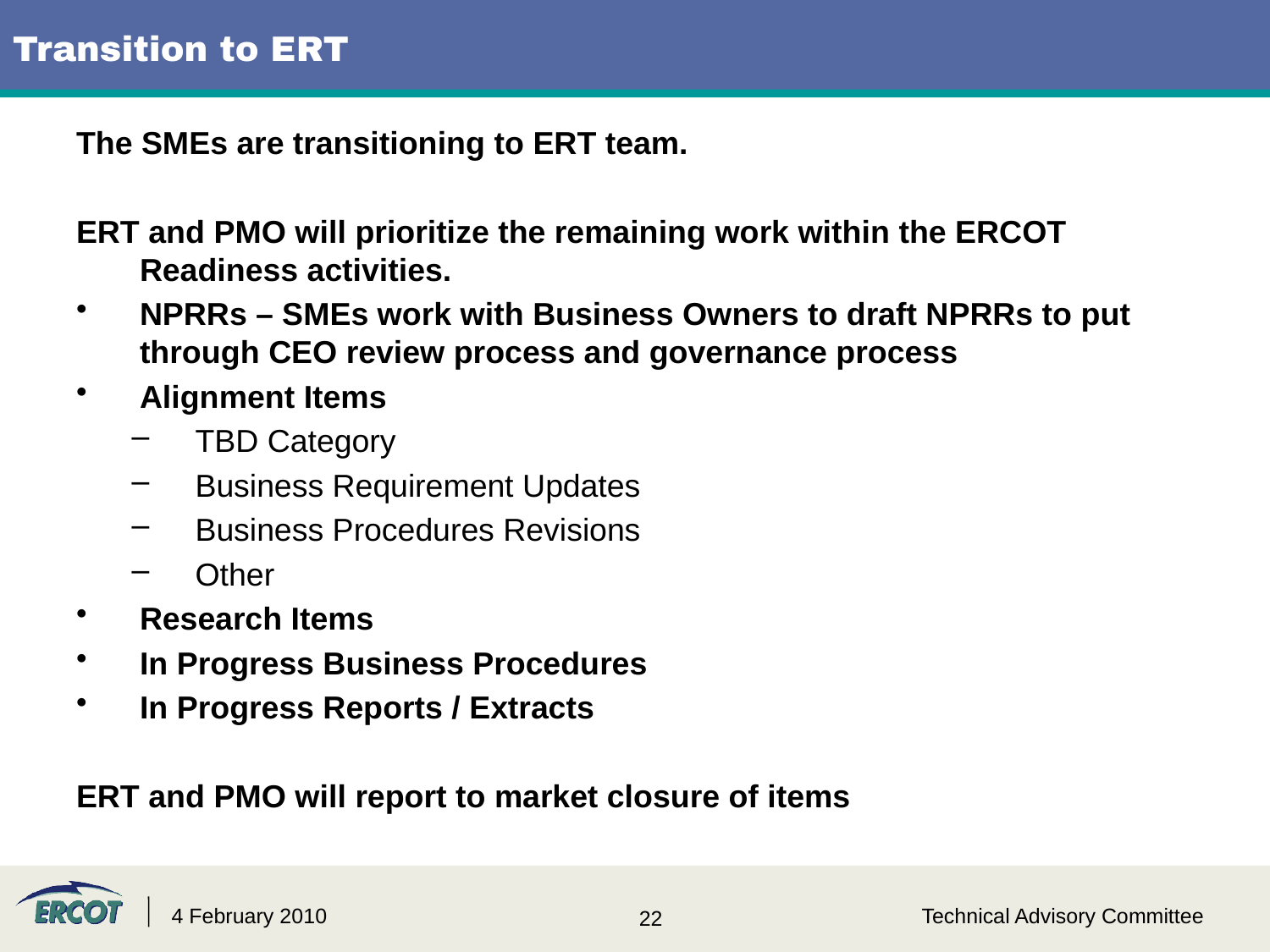

# Transition to ERT
The SMEs are transitioning to ERT team.

ERT and PMO will prioritize the remaining work within the ERCOT Readiness activities.
NPRRs – SMEs work with Business Owners to draft NPRRs to put through CEO review process and governance process
Alignment Items
TBD Category
Business Requirement Updates
Business Procedures Revisions
Other
Research Items
In Progress Business Procedures
In Progress Reports / Extracts

ERT and PMO will report to market closure of items
4 February 2010
Technical Advisory Committee